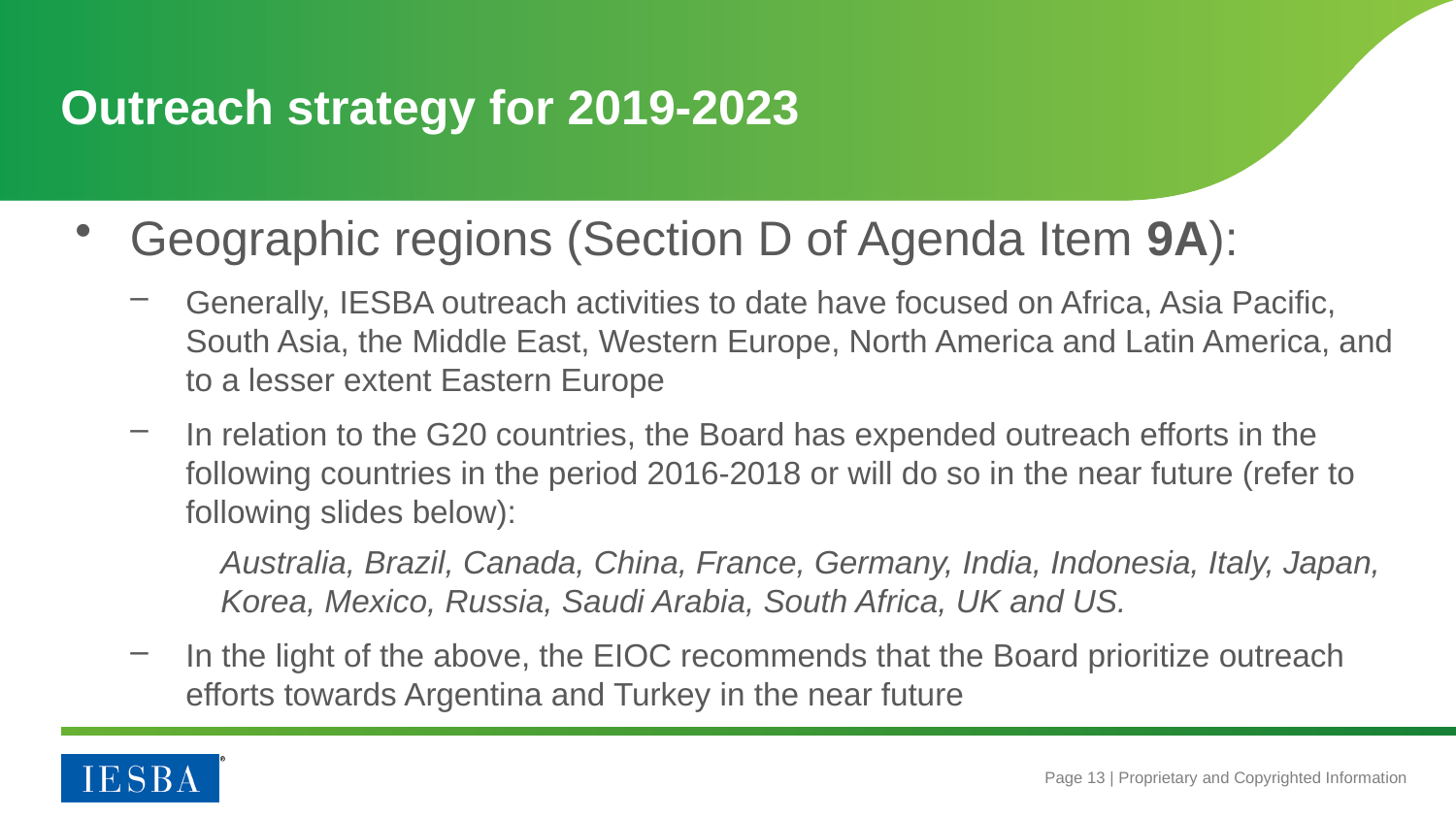

# Outreach strategy for 2019-2023
Geographic regions (Section D of Agenda Item 9A):
Generally, IESBA outreach activities to date have focused on Africa, Asia Pacific, South Asia, the Middle East, Western Europe, North America and Latin America, and to a lesser extent Eastern Europe
In relation to the G20 countries, the Board has expended outreach efforts in the following countries in the period 2016-2018 or will do so in the near future (refer to following slides below):
	Australia, Brazil, Canada, China, France, Germany, India, Indonesia, Italy, Japan, 	Korea, Mexico, Russia, Saudi Arabia, South Africa, UK and US.
In the light of the above, the EIOC recommends that the Board prioritize outreach efforts towards Argentina and Turkey in the near future